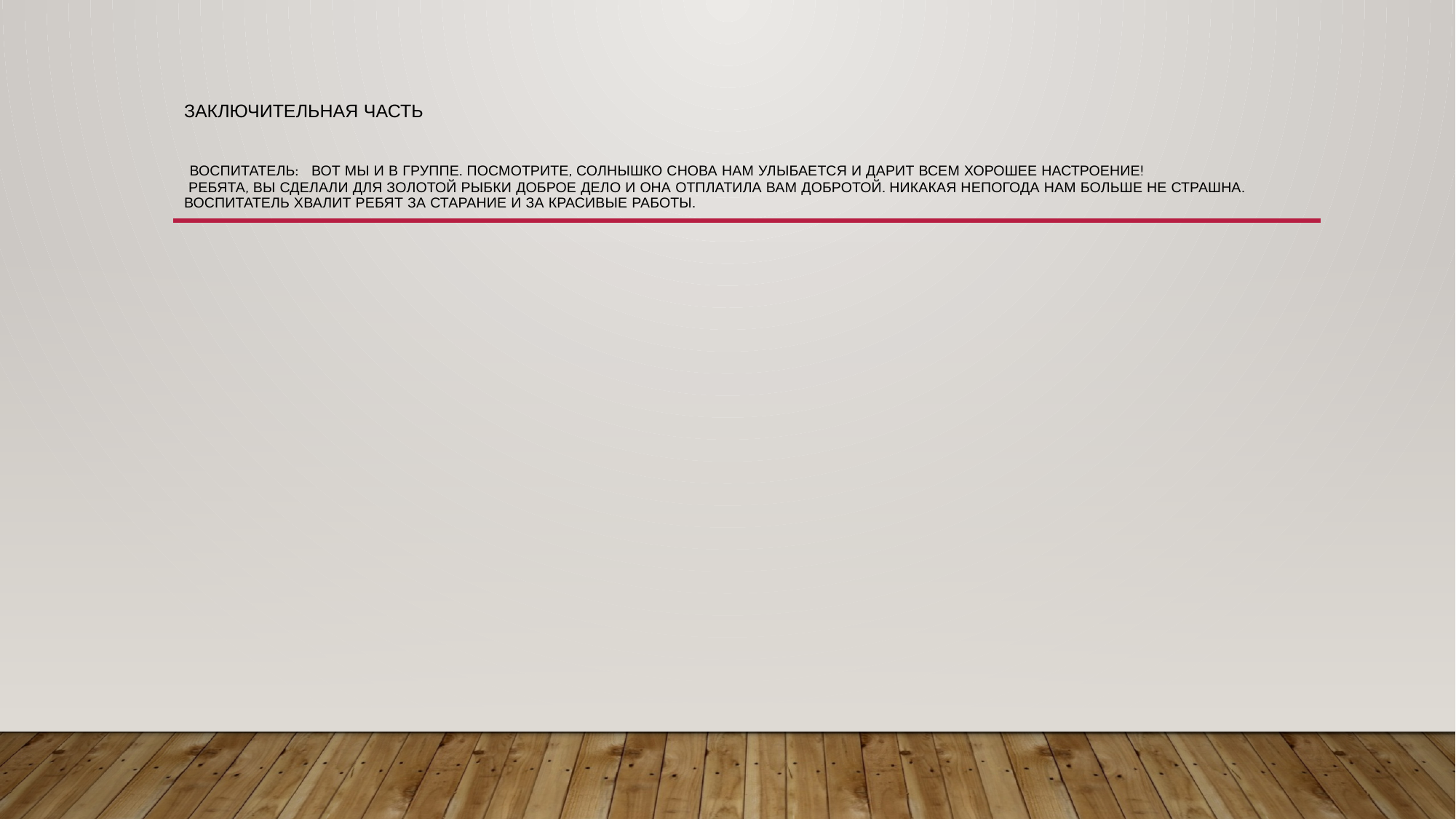

# Заключительная часть Воспитатель:   Вот мы и в группе. Посмотрите, солнышко снова нам улыбается и дарит всем хорошее настроение! Ребята, вы сделали для Золотой рыбки доброе дело и она отплатила вам добротой. Никакая Непогода нам больше не страшна. Воспитатель хвалит ребят за старание и за красивые работы.